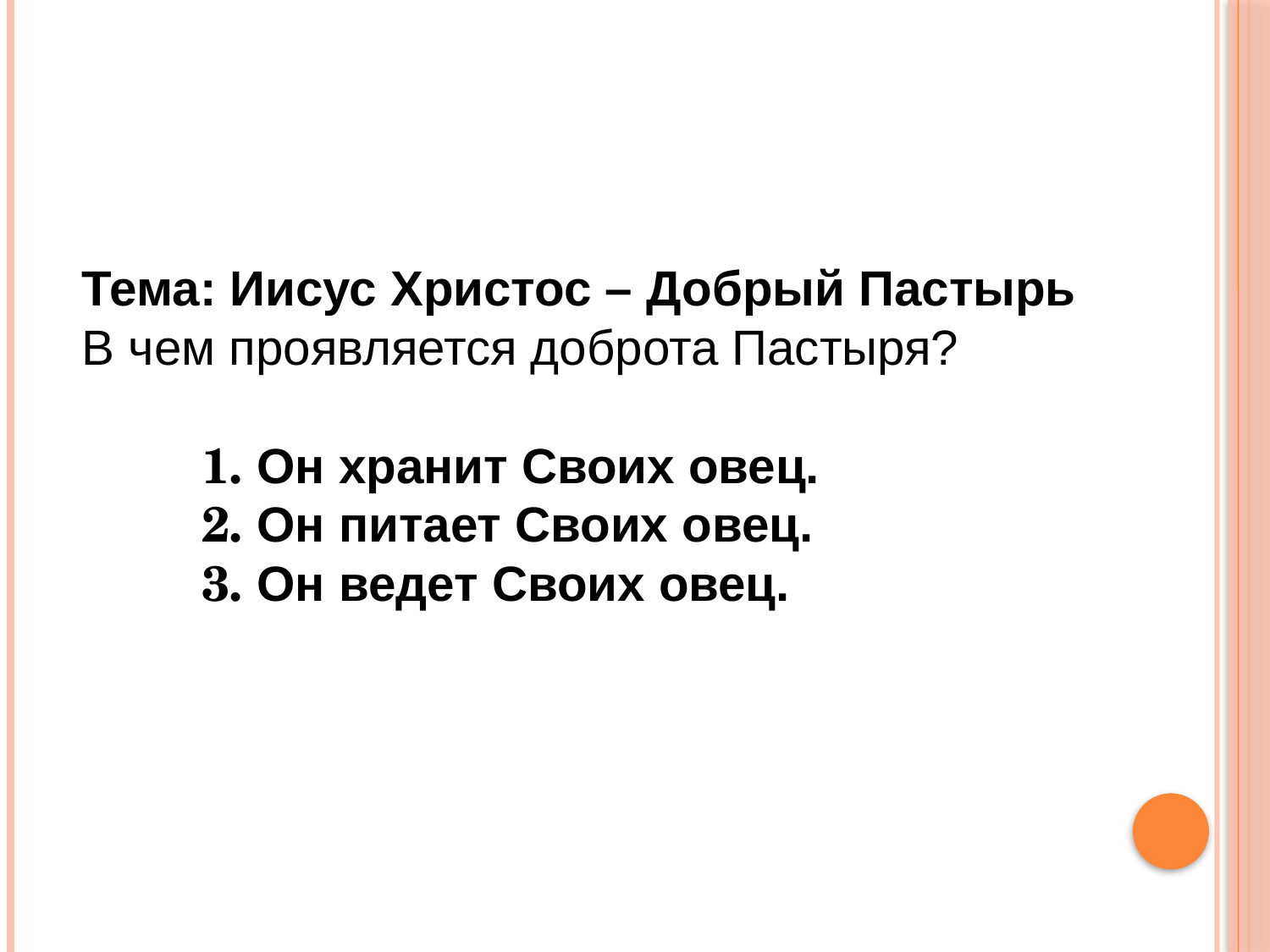

Тема: Иисус Христос – Добрый Пастырь
В чем проявляется доброта Пастыря?

 Он хранит Своих овец.
 Он питает Своих овец.
 Он ведет Своих овец.